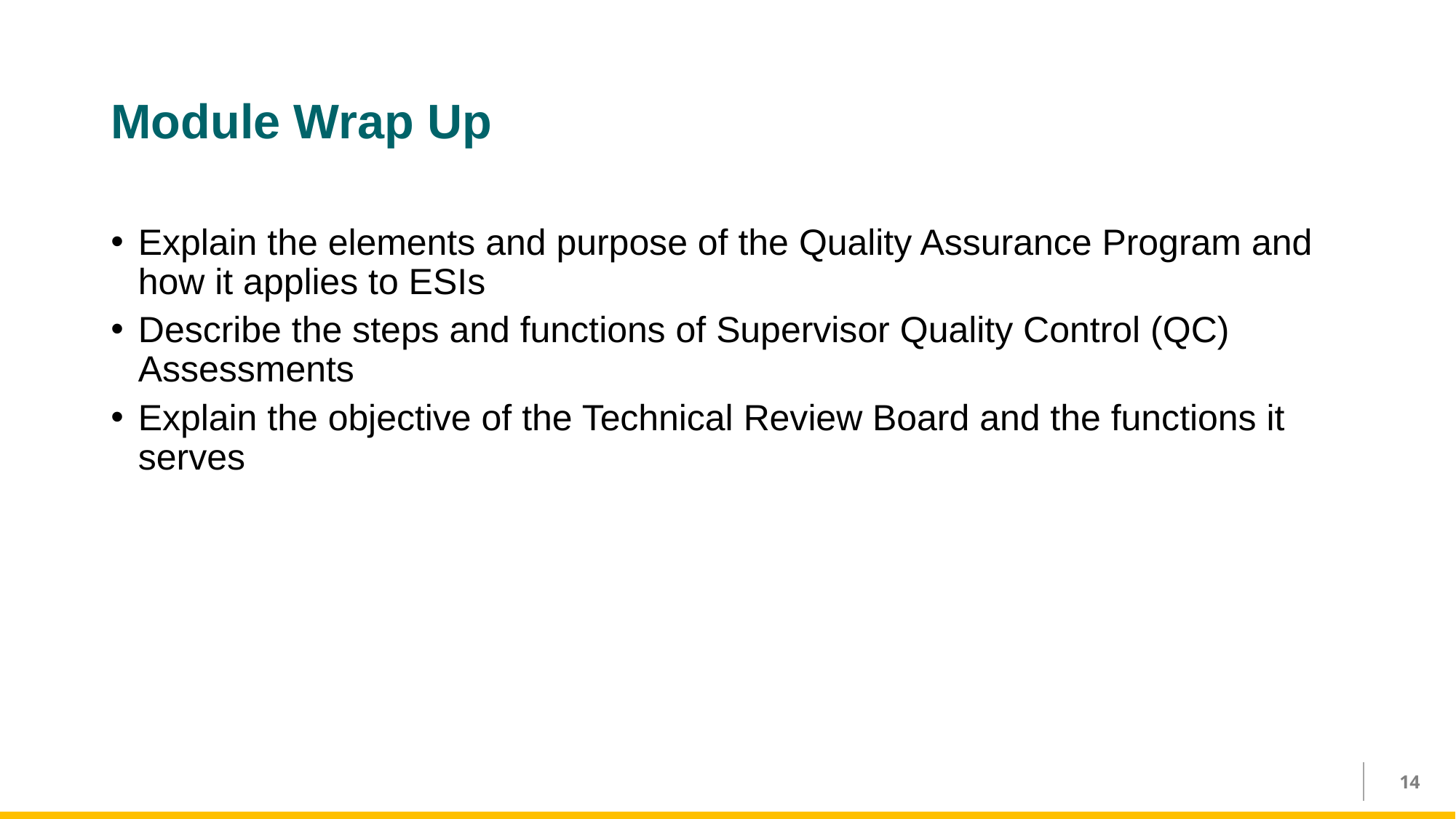

# Module Wrap Up
Explain the elements and purpose of the Quality Assurance Program and how it applies to ESIs
Describe the steps and functions of Supervisor Quality Control (QC) Assessments
Explain the objective of the Technical Review Board and the functions it serves